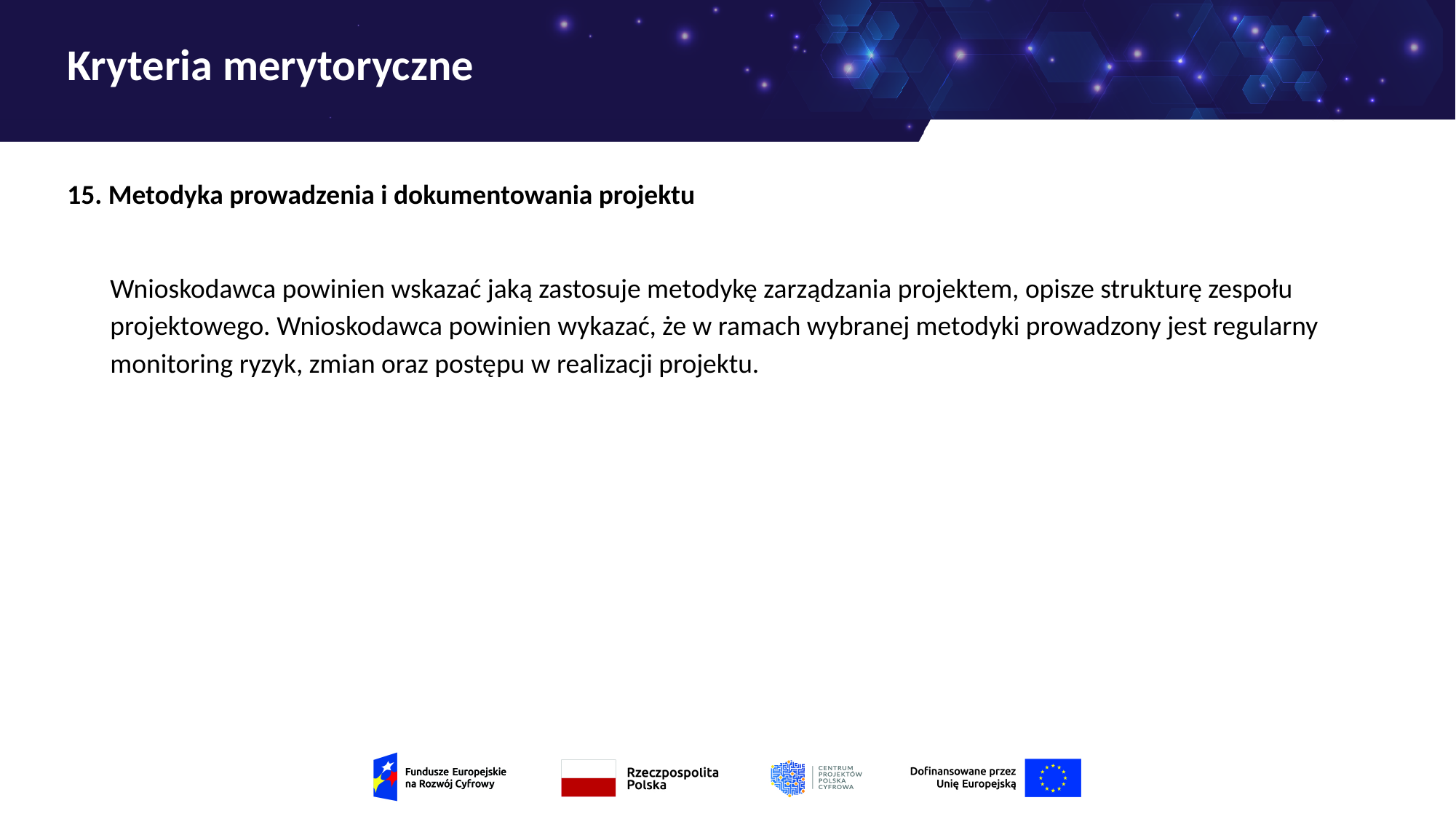

# Kryteria merytoryczne
15. Metodyka prowadzenia i dokumentowania projektu

Wnioskodawca powinien wskazać jaką zastosuje metodykę zarządzania projektem, opisze strukturę zespołu projektowego. Wnioskodawca powinien wykazać, że w ramach wybranej metodyki prowadzony jest regularny monitoring ryzyk, zmian oraz postępu w realizacji projektu.